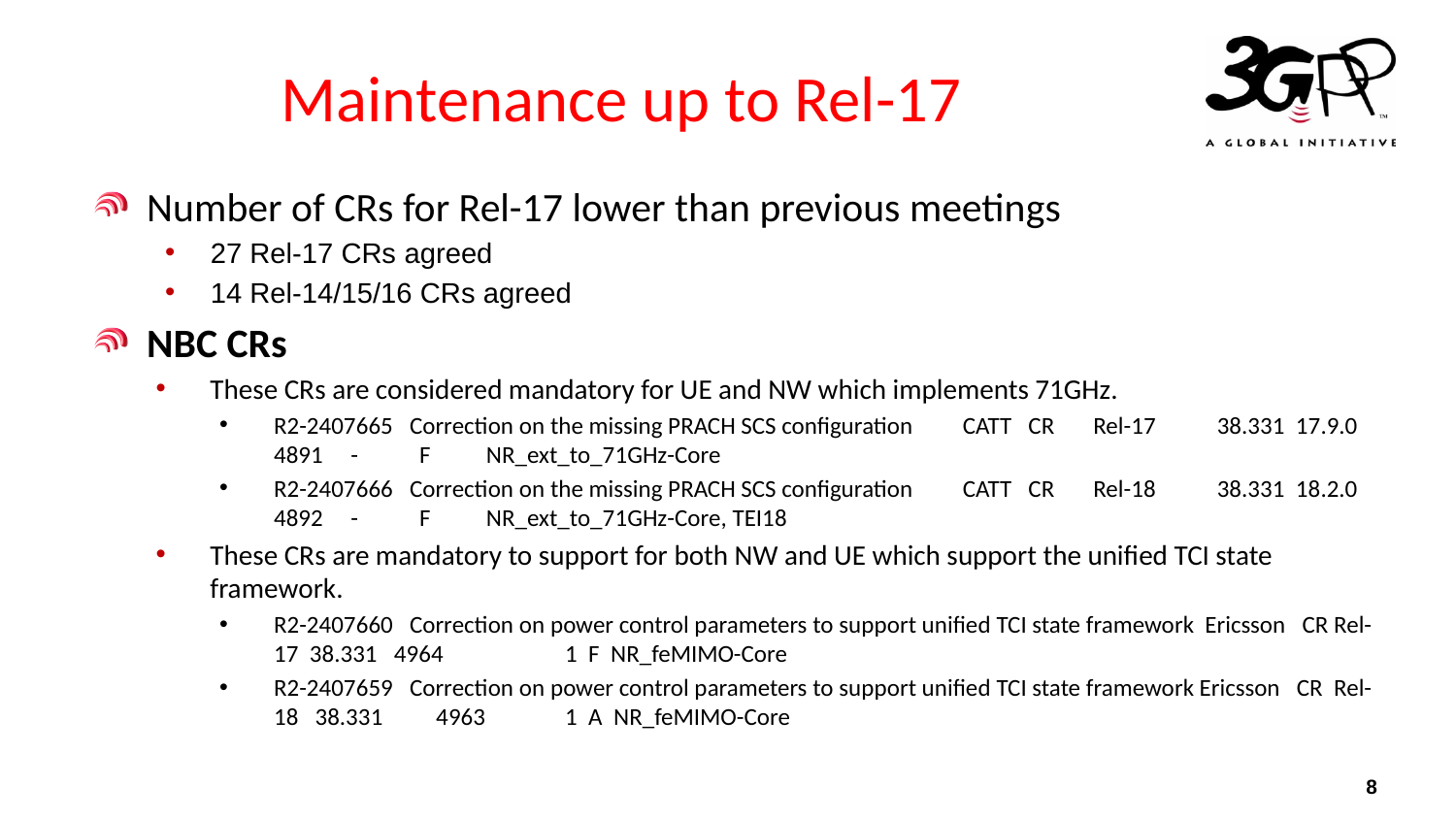

# Maintenance up to Rel-17
Number of CRs for Rel-17 lower than previous meetings
27 Rel-17 CRs agreed
14 Rel-14/15/16 CRs agreed
NBC CRs
These CRs are considered mandatory for UE and NW which implements 71GHz.
R2-2407665   Correction on the missing PRACH SCS configuration         CATT   CR       Rel-17           38.331  17.9.0   4891     -           F          NR_ext_to_71GHz-Core
R2-2407666   Correction on the missing PRACH SCS configuration         CATT   CR       Rel-18           38.331  18.2.0   4892     -           F          NR_ext_to_71GHz-Core, TEI18
These CRs are mandatory to support for both NW and UE which support the unified TCI state framework.
R2-2407660   Correction on power control parameters to support unified TCI state framework  Ericsson   CR Rel-17  38.331   4964	1  F  NR_feMIMO-Core
R2-2407659   Correction on power control parameters to support unified TCI state framework Ericsson   CR  Rel-18   38.331	   4963	1  A  NR_feMIMO-Core